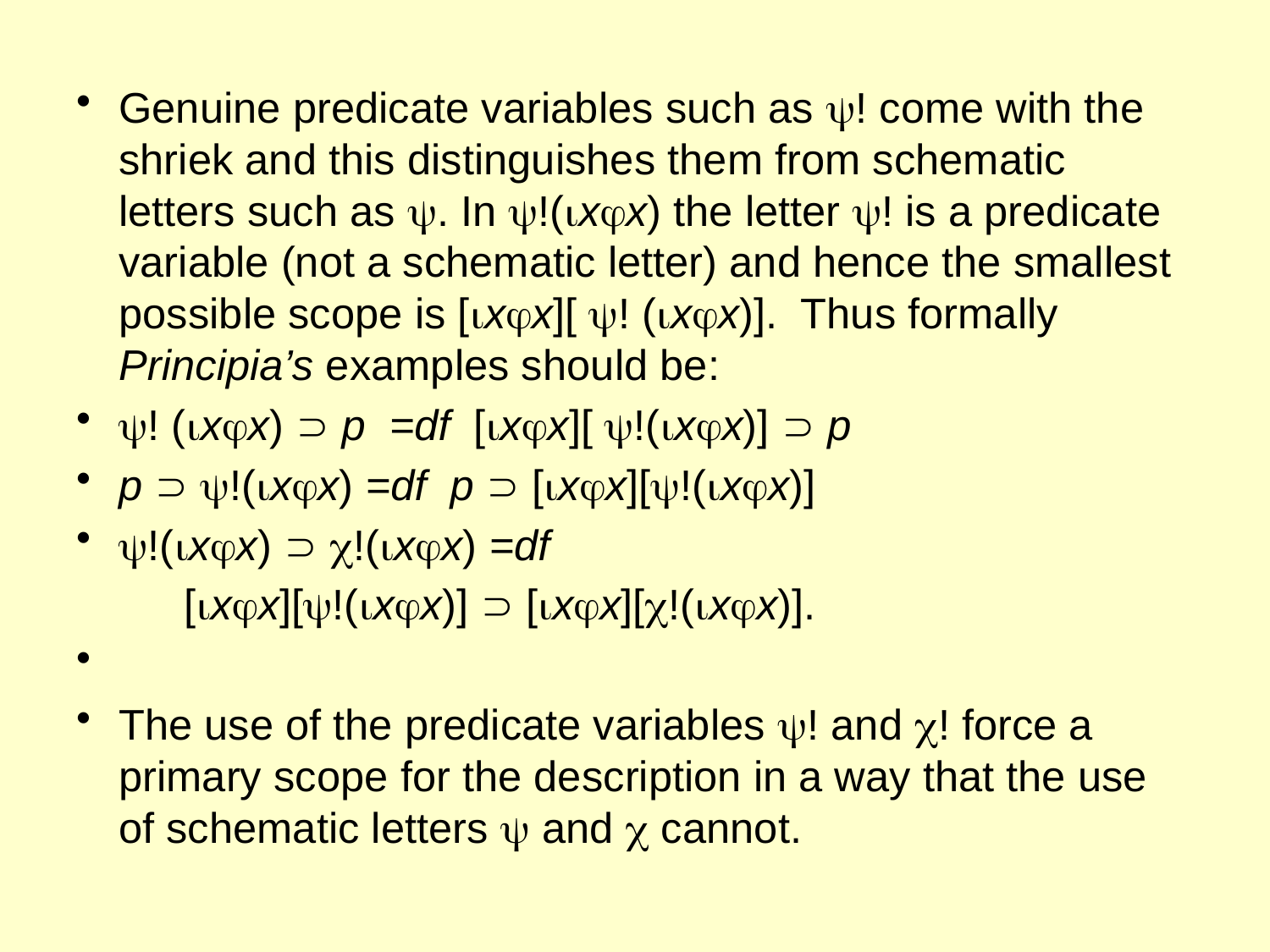

Genuine predicate variables such as ψ! come with the shriek and this distinguishes them from schematic letters such as ψ. In ψ!(ιxϕx) the letter ψ! is a predicate variable (not a schematic letter) and hence the smallest possible scope is [ιxϕx][ ψ! (ιxϕx)].  Thus formally Principia’s examples should be:
ψ! (ιxϕx) ⊃ p  =df  [ιxϕx][ ψ!(ιxϕx)] ⊃ p
p ⊃ ψ!(ιxϕx) =df  p ⊃ [ιxϕx][ψ!(ιxϕx)]
ψ!(ιxϕx) ⊃ χ!(ιxϕx) =df
	 [ιxϕx][ψ!(ιxϕx)] ⊃ [ιxϕx][χ!(ιxϕx)].

The use of the predicate variables ψ! and χ! force a primary scope for the description in a way that the use of schematic letters ψ and χ cannot.